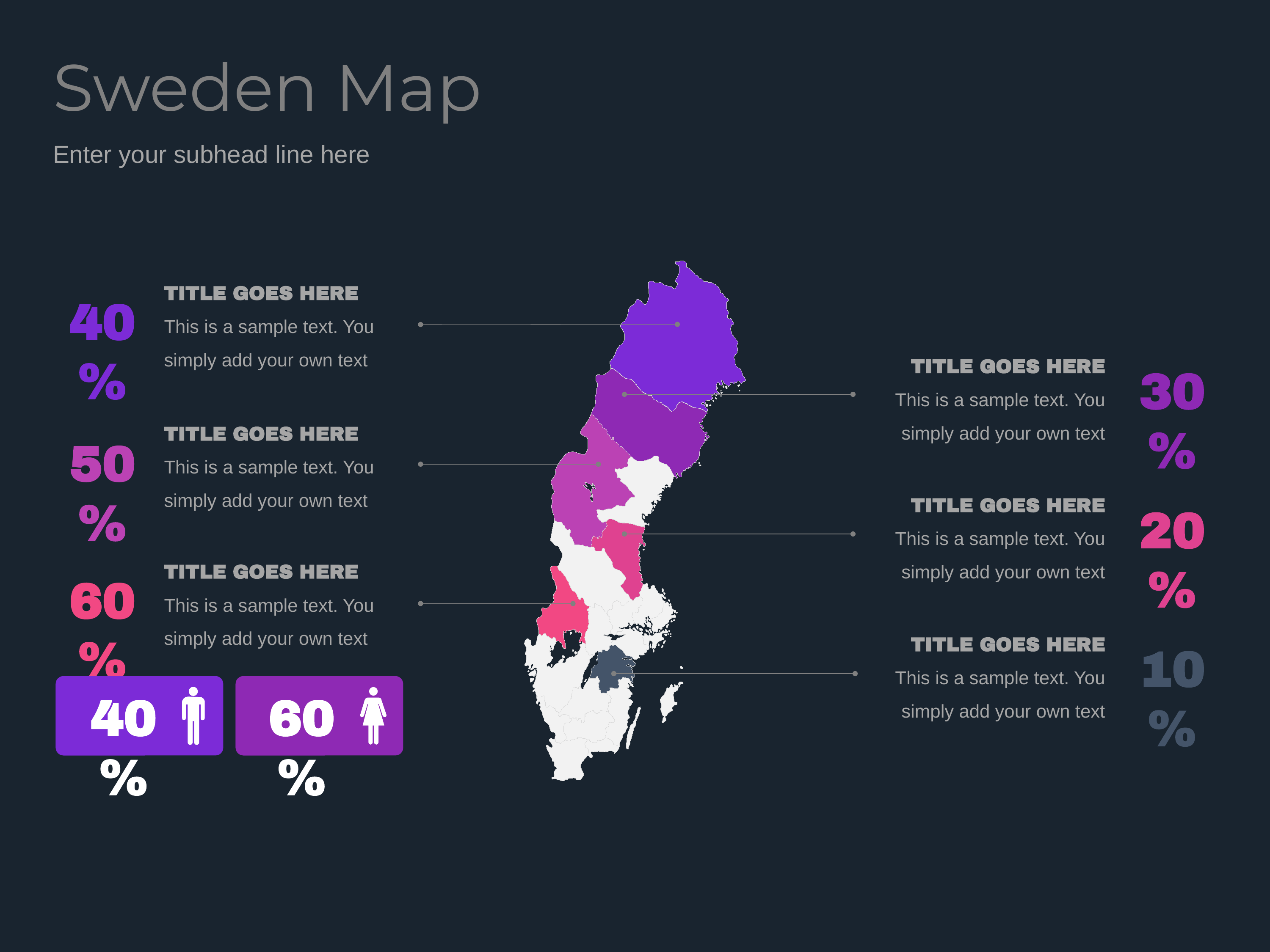

# Sweden Map
Enter your subhead line here

TITLE GOES HERE
This is a sample text. You simply add your own text
40%
TITLE GOES HERE
This is a sample text. You simply add your own text
30%
TITLE GOES HERE
This is a sample text. You simply add your own text
50%
TITLE GOES HERE
This is a sample text. You simply add your own text
20%
TITLE GOES HERE
This is a sample text. You simply add your own text
60%
TITLE GOES HERE
This is a sample text. You simply add your own text
10%

40%

60%